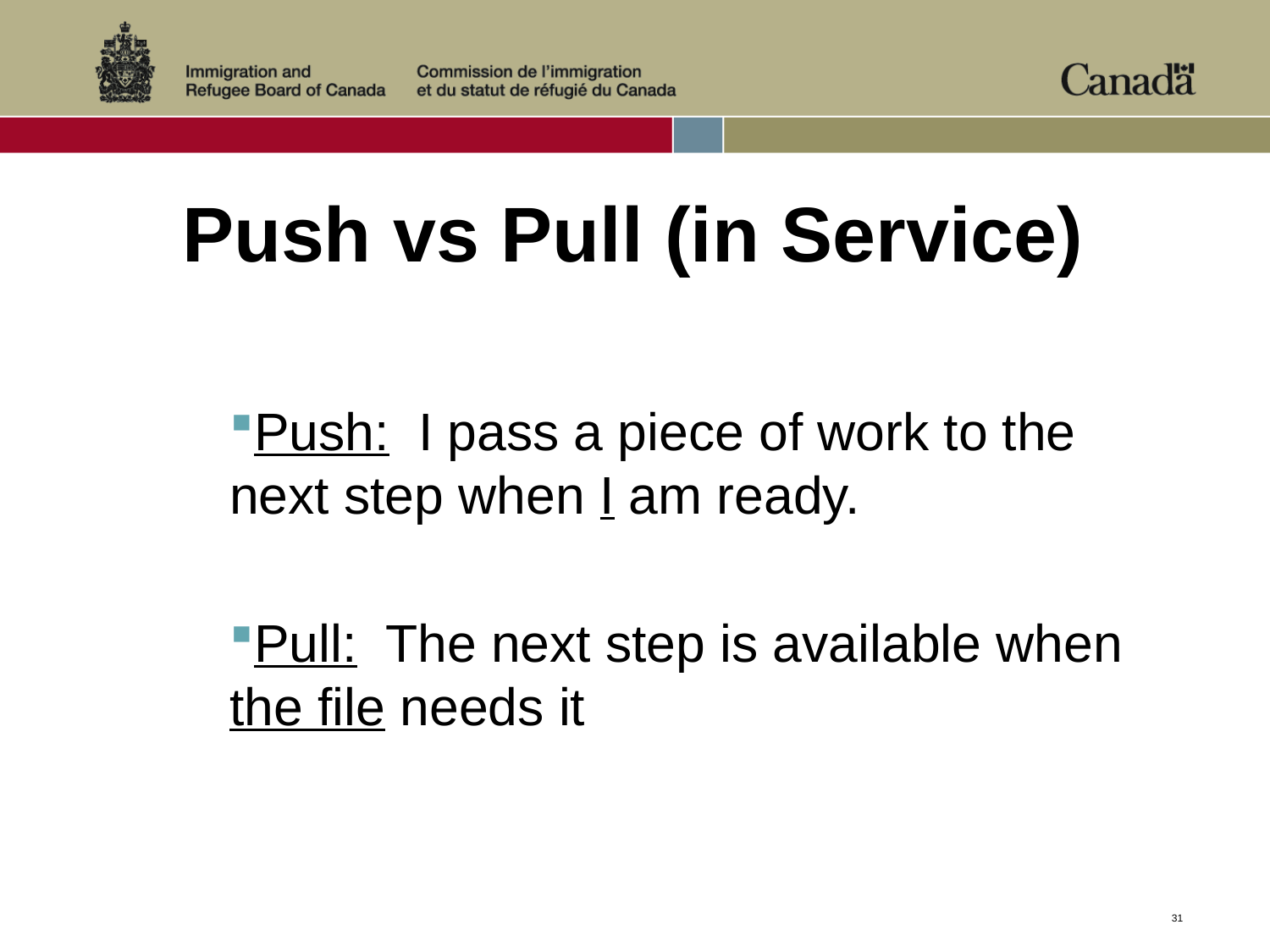

# Push vs Pull (in Service)
Push:  I pass a piece of work to the next step when I am ready.

Pull:  The next step is available when the file needs it
31